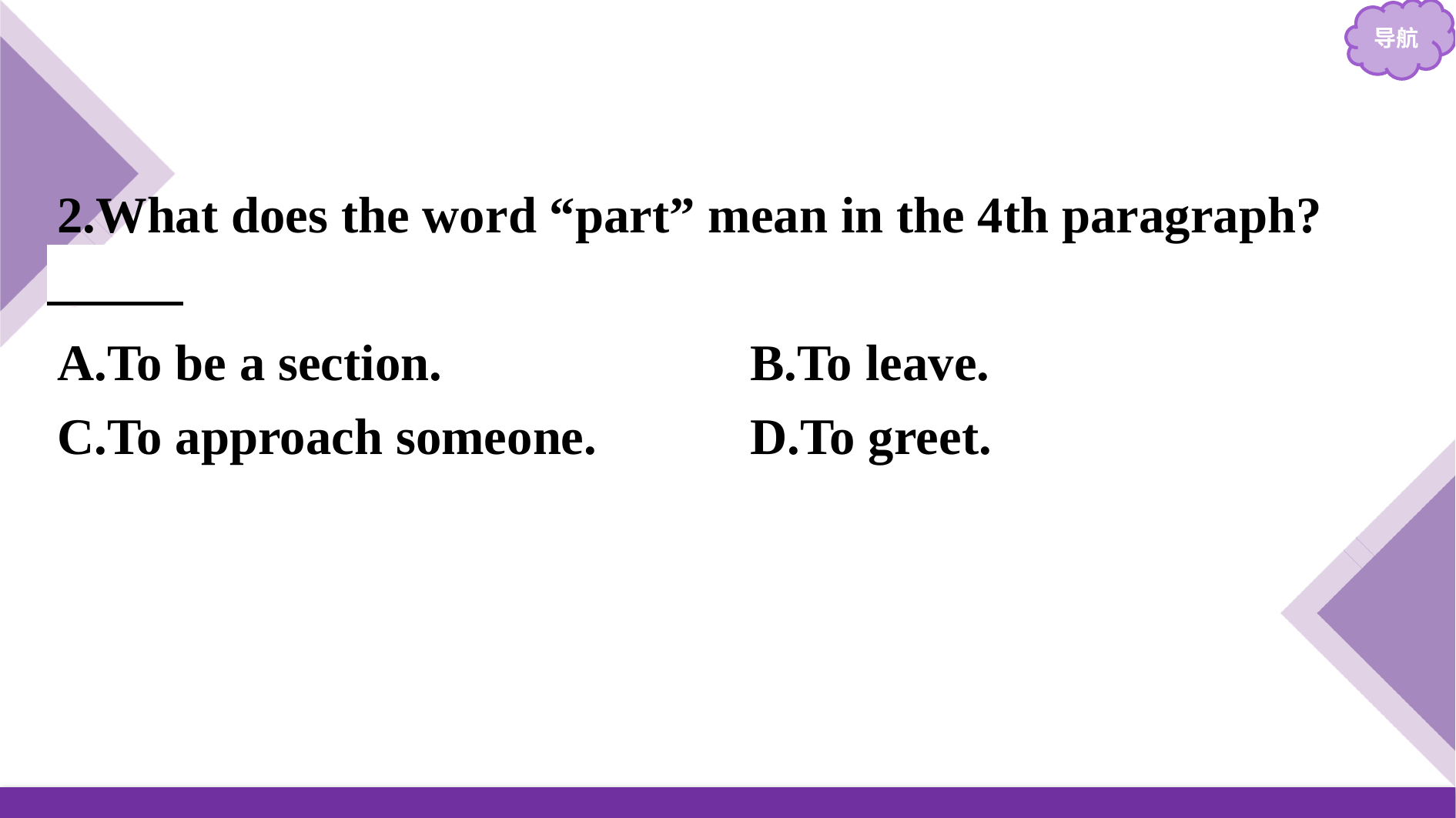

2.What does the word “part” mean in the 4th paragraph?　B
A.To be a section.	           		B.To leave.
C.To approach someone.	 	D.To greet.